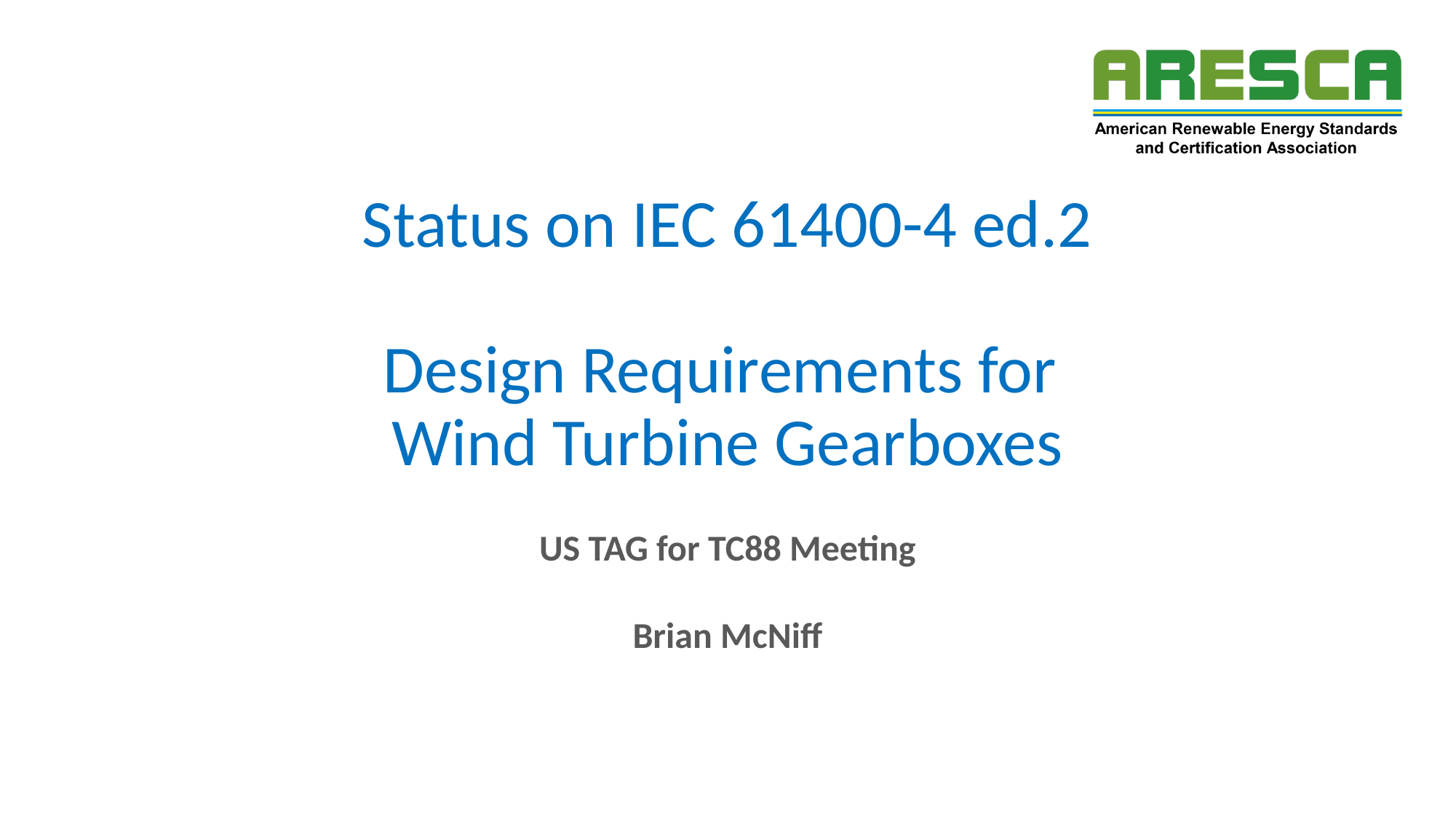

Status on IEC 61400-4 ed.2
Design Requirements for
Wind Turbine Gearboxes
US TAG for TC88 Meeting

Brian McNiff